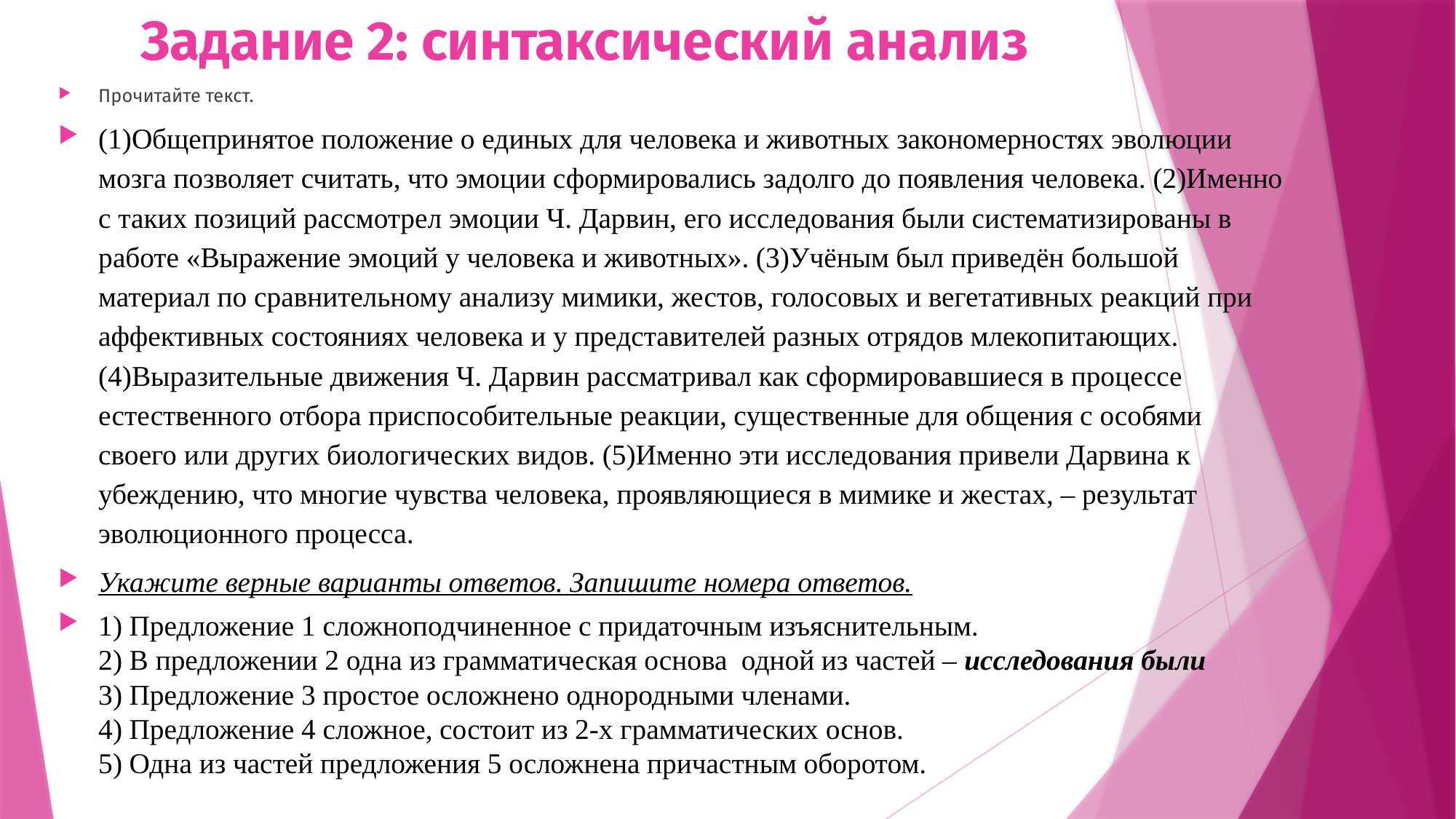

# Задание 2: синтаксический анализ
Прочитайте текст.
(1)Общепринятое положение о единых для человека и животных закономерностях эволюции мозга позволяет считать, что эмоции сформировались задолго до появления человека. (2)Именно с таких позиций рассмотрел эмоции Ч. Дарвин, его исследования были систематизированы в работе «Выражение эмоций у человека и животных». (3)Учёным был приведён большой материал по сравнительному анализу мимики, жестов, голосовых и вегетативных реакций при аффективных состояниях человека и у представителей разных отрядов млекопитающих. (4)Выразительные движения Ч. Дарвин рассматривал как сформировавшиеся в процессе естественного отбора приспособительные реакции, существенные для общения с особями своего или других биологических видов. (5)Именно эти исследования привели Дарвина к убеждению, что многие чувства человека, проявляющиеся в мимике и жестах, – результат эволюционного процесса.
Укажите верные варианты ответов. Запишите номера ответов.
1) Предложение 1 сложноподчиненное с придаточным изъяснительным.
2) В предложении 2 одна из грамматическая основа  одной из частей – исследования были
3) Предложение 3 простое осложнено однородными членами.
4) Предложение 4 сложное, состоит из 2-х грамматических основ.
5) Одна из частей предложения 5 осложнена причастным оборотом.